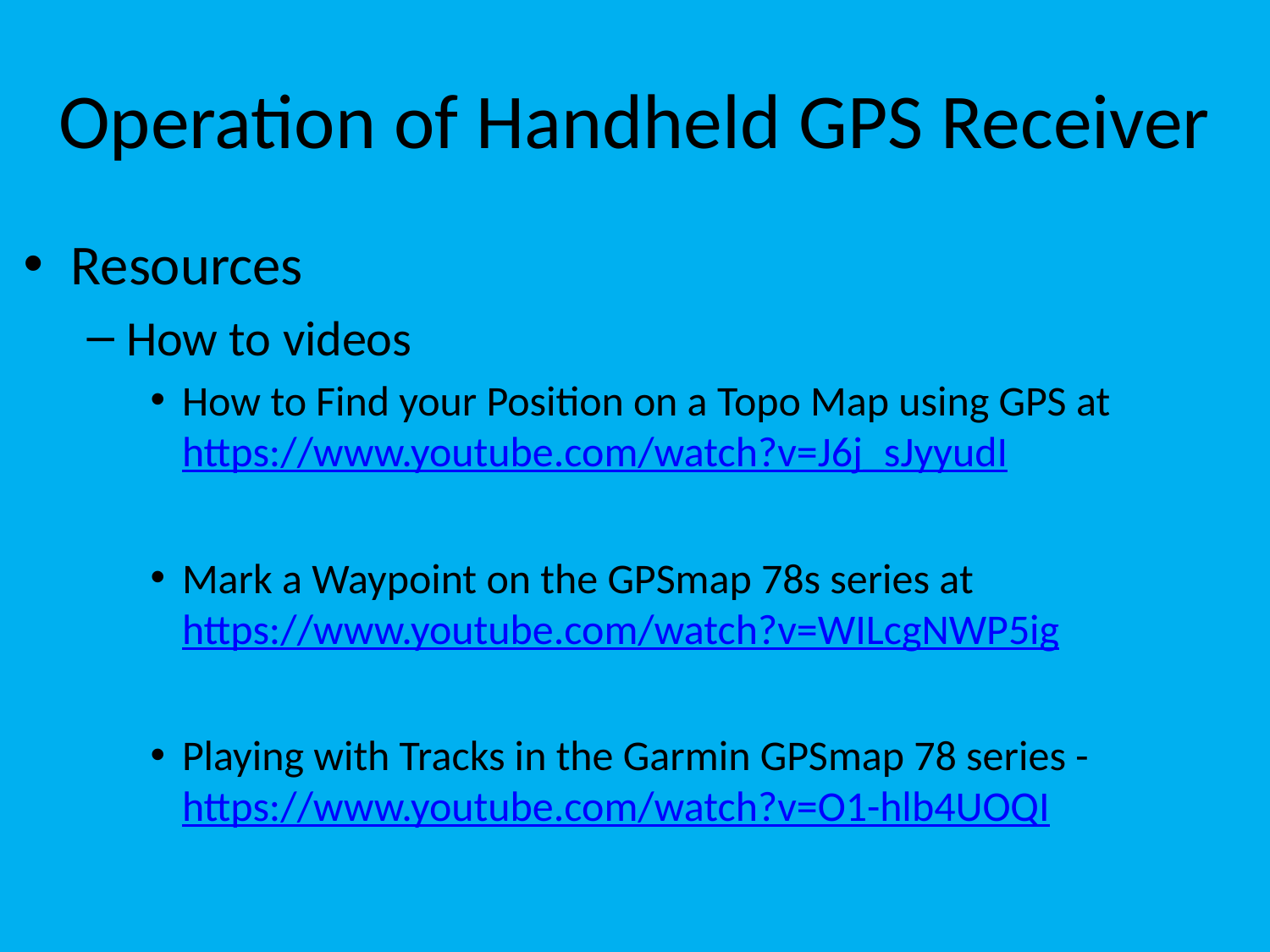

# Operation of Handheld GPS Receiver
Resources
How to videos
How to Find your Position on a Topo Map using GPS at https://www.youtube.com/watch?v=J6j_sJyyudI

Mark a Waypoint on the GPSmap 78s series at  https://www.youtube.com/watch?v=WILcgNWP5ig

Playing with Tracks in the Garmin GPSmap 78 series - https://www.youtube.com/watch?v=O1-hlb4UOQI